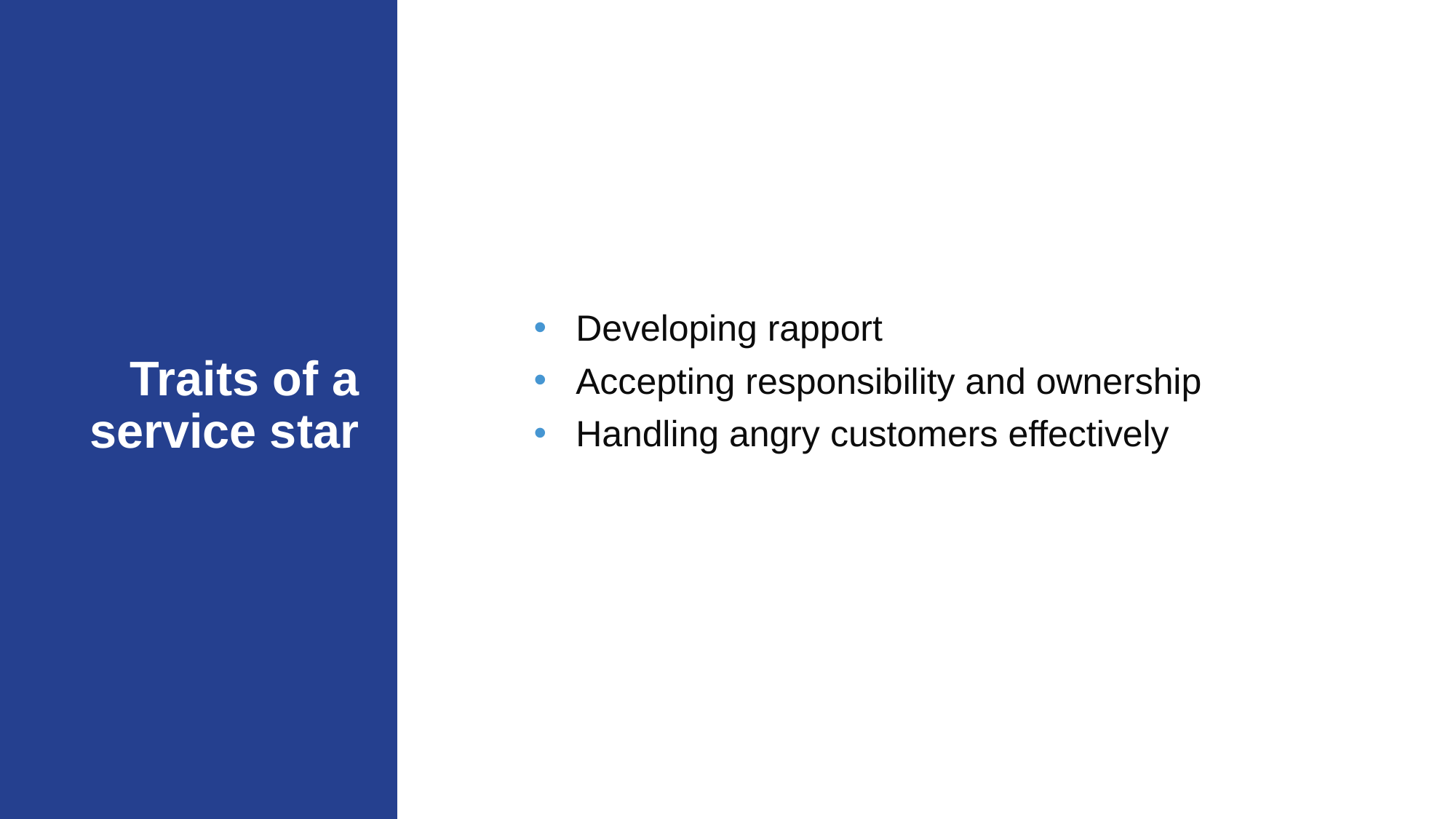

Developing rapport
Accepting responsibility and ownership
Handling angry customers effectively

# Traits of a service star